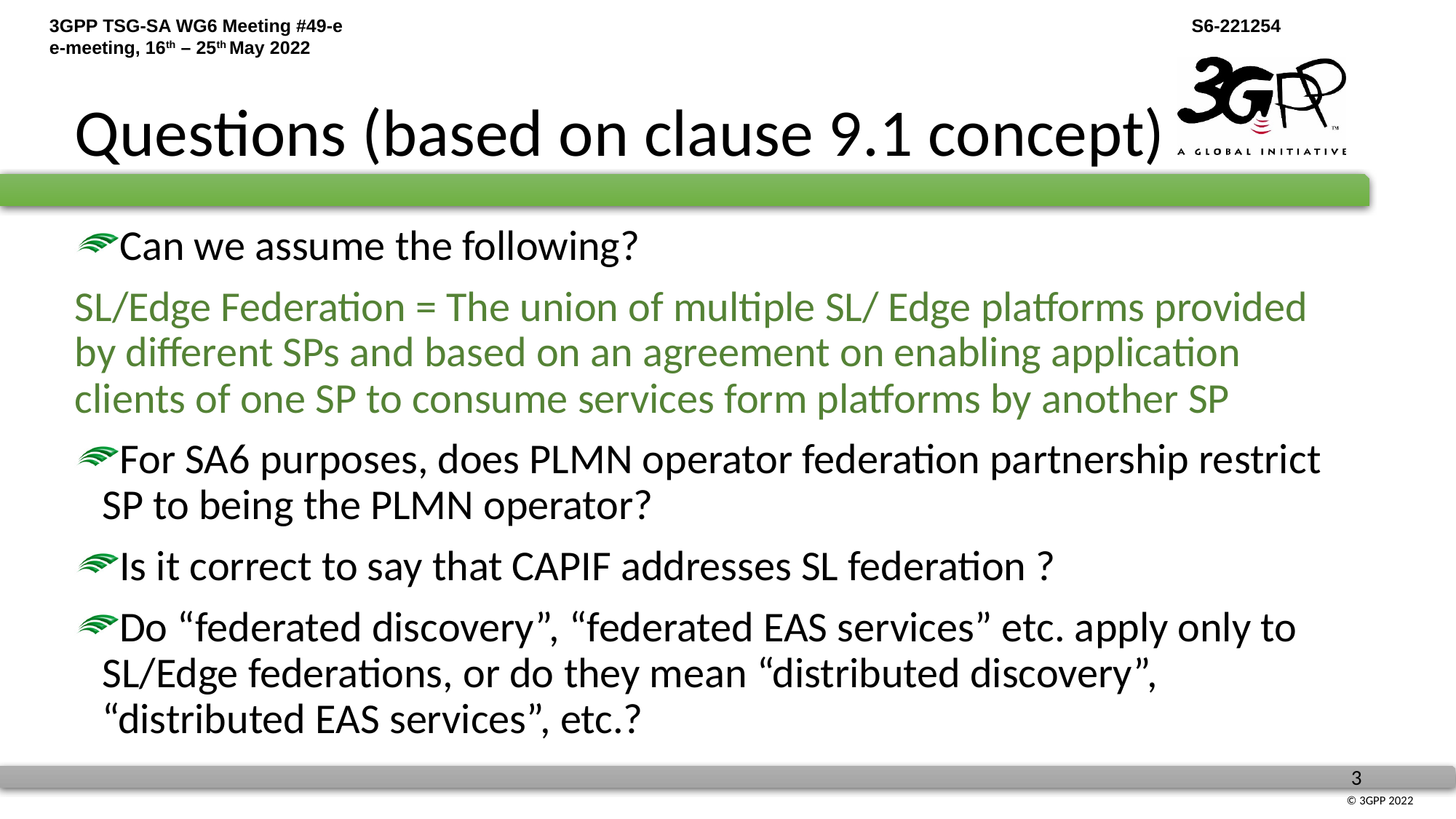

# Questions (based on clause 9.1 concept)
Can we assume the following?
SL/Edge Federation = The union of multiple SL/ Edge platforms provided by different SPs and based on an agreement on enabling application clients of one SP to consume services form platforms by another SP
For SA6 purposes, does PLMN operator federation partnership restrict SP to being the PLMN operator?
Is it correct to say that CAPIF addresses SL federation ?
Do “federated discovery”, “federated EAS services” etc. apply only to SL/Edge federations, or do they mean “distributed discovery”, “distributed EAS services”, etc.?